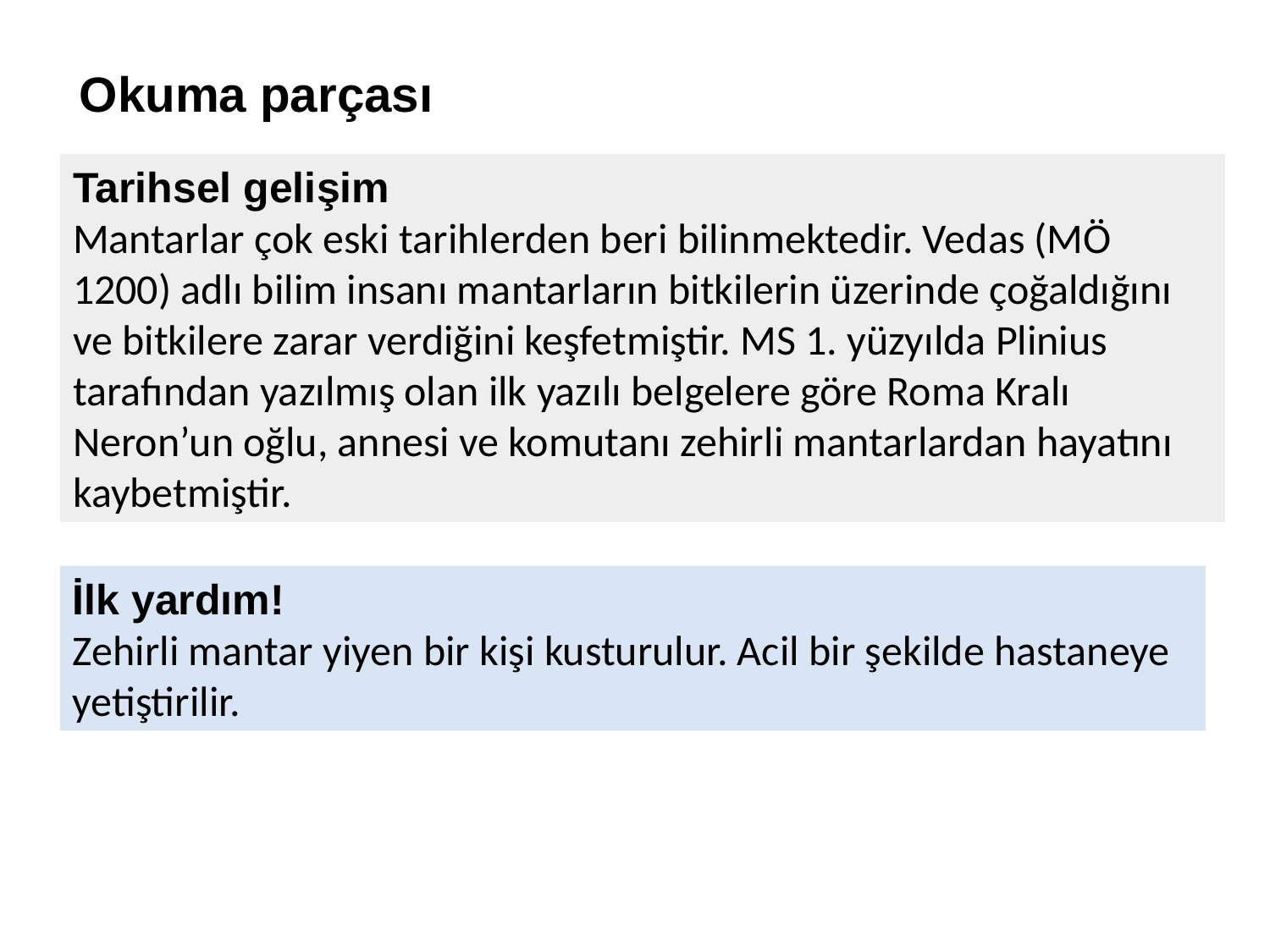

Okuma parçası
Tarihsel gelişim
Mantarlar çok eski tarihlerden beri bilinmektedir. Vedas (MÖ 1200) adlı bilim insanı mantarların bitkilerin üzerinde çoğaldığını ve bitkilere zarar verdiğini keşfetmiştir. MS 1. yüzyılda Plinius tarafından yazılmış olan ilk yazılı belgelere göre Roma Kralı Neron’un oğlu, annesi ve komutanı zehirli mantarlardan hayatını kaybetmiştir.
İlk yardım!
Zehirli mantar yiyen bir kişi kusturulur. Acil bir şekilde hastaneye yetiştirilir.